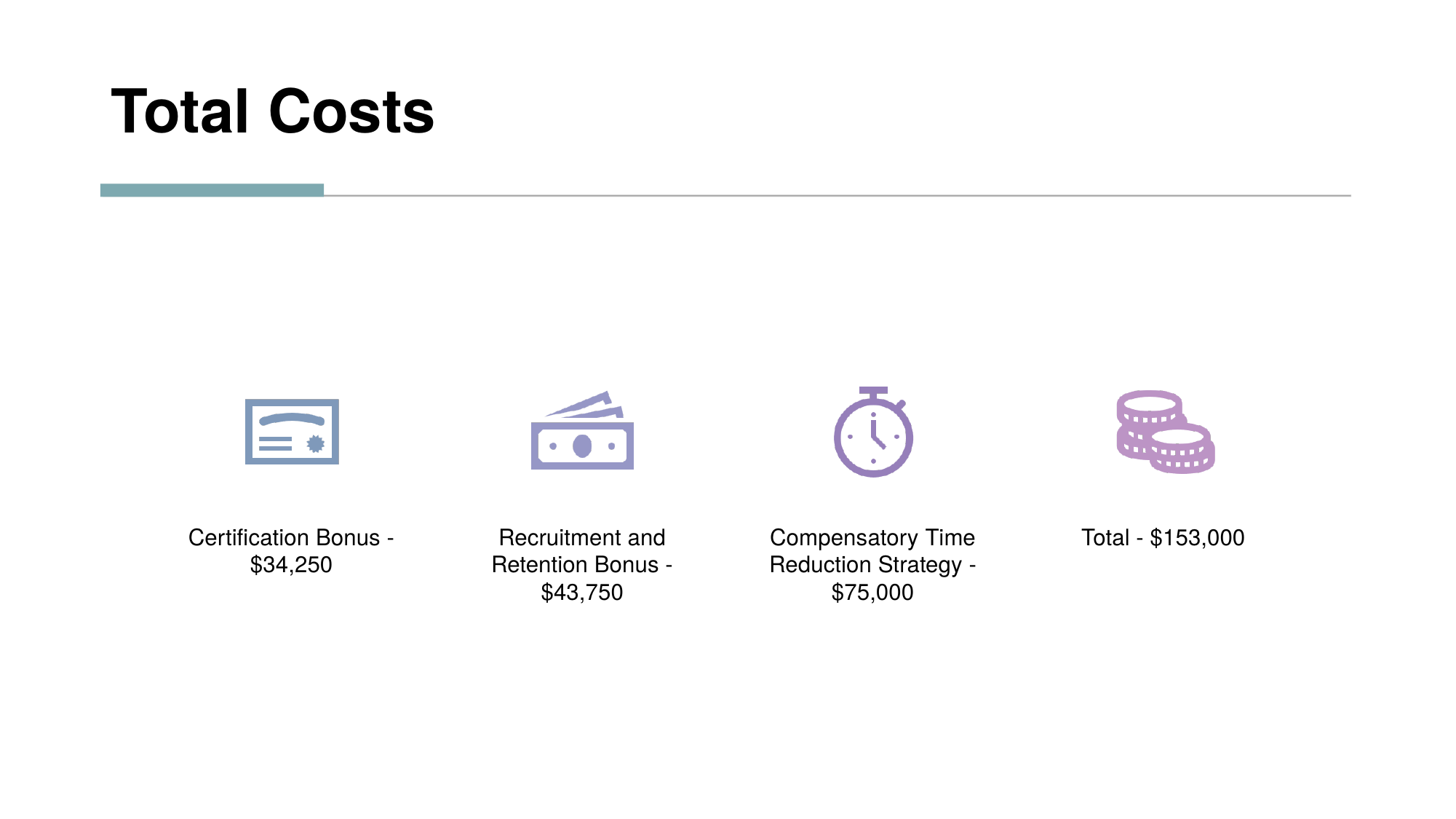

# Total Costs

Certification Bonus - $34,250
Recruitment and Retention Bonus - $43,750
Compensatory Time Reduction Strategy - $75,000
Total - $153,000